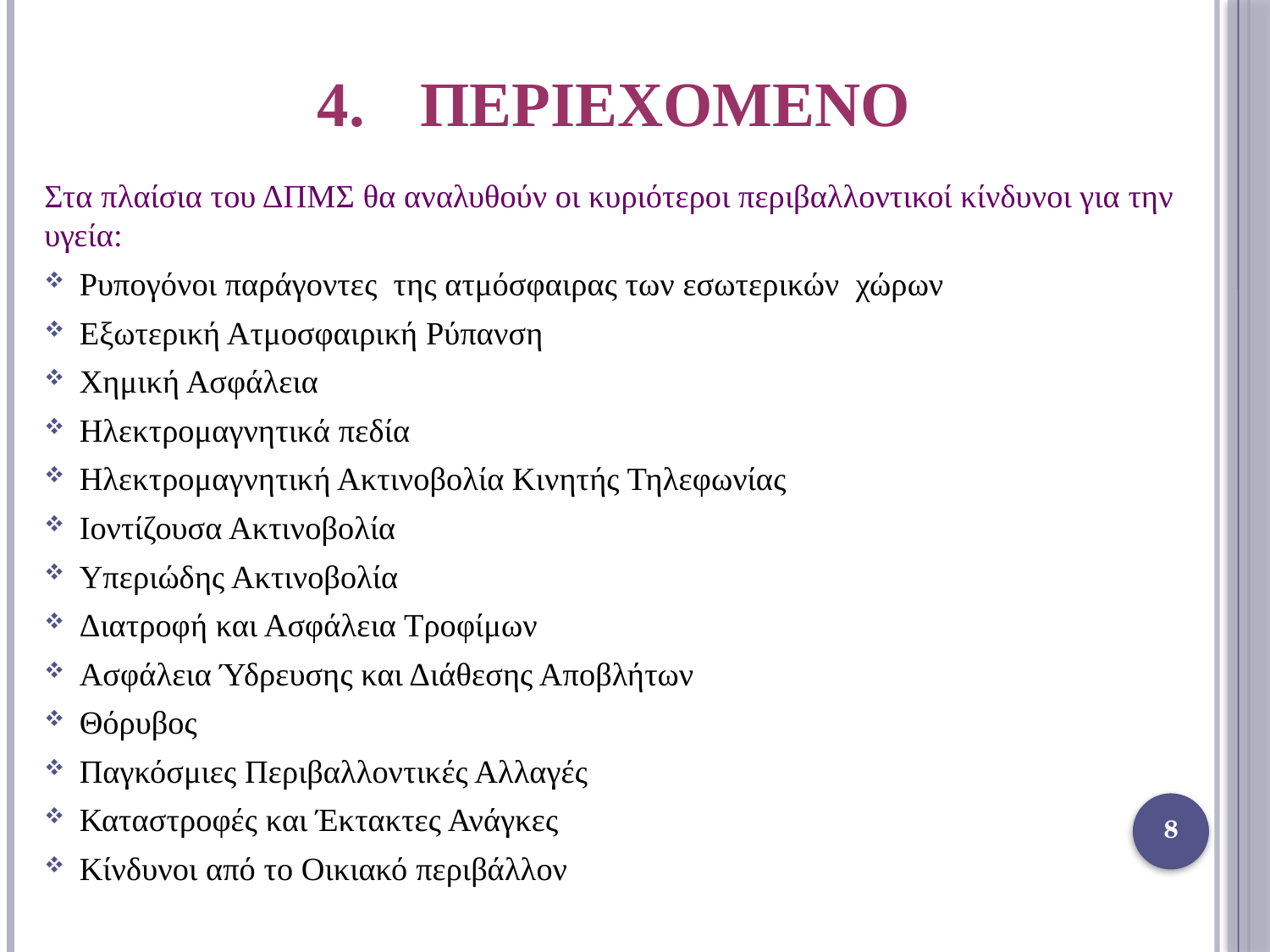

# ΠΕΡΙΕΧΟΜΕΝΟ
Στα πλαίσια του ΔΠΜΣ θα αναλυθούν οι κυριότεροι περιβαλλοντικοί κίνδυνοι για την υγεία:
Ρυπογόνοι παράγοντες  της ατμόσφαιρας των εσωτερικών  χώρων
Εξωτερική Ατμοσφαιρική Ρύπανση
Χημική Ασφάλεια
Ηλεκτρομαγνητικά πεδία
Ηλεκτρομαγνητική Ακτινοβολία Κινητής Τηλεφωνίας
Ιοντίζουσα Ακτινοβολία
Υπεριώδης Ακτινοβολία
Διατροφή και Ασφάλεια Τροφίμων
Ασφάλεια Ύδρευσης και Διάθεσης Αποβλήτων
Θόρυβος
Παγκόσμιες Περιβαλλοντικές Αλλαγές
Καταστροφές και Έκτακτες Ανάγκες
Κίνδυνοι από το Οικιακό περιβάλλον
8